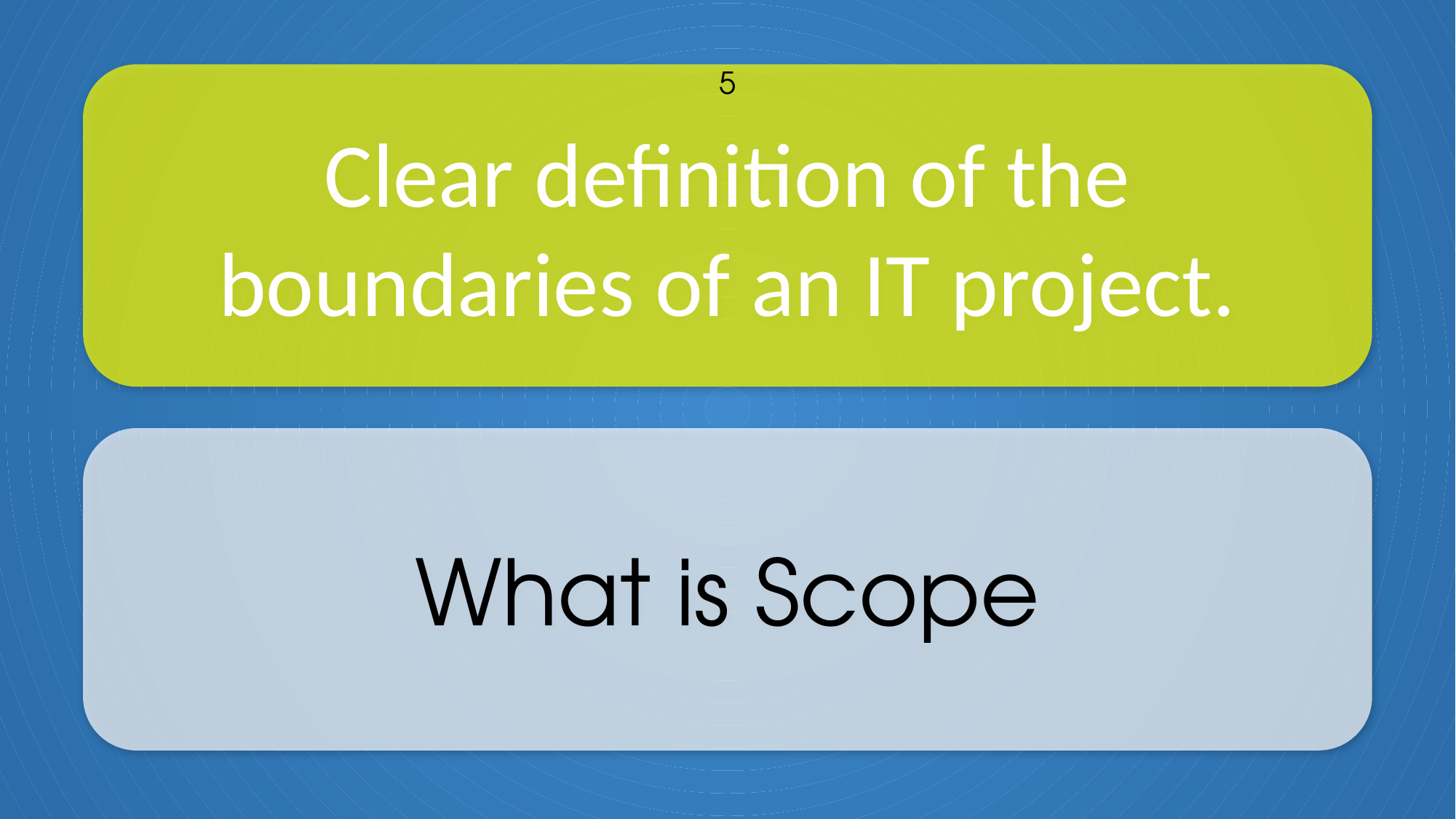

Clear definition of the boundaries of an IT project.
5
What is Scope